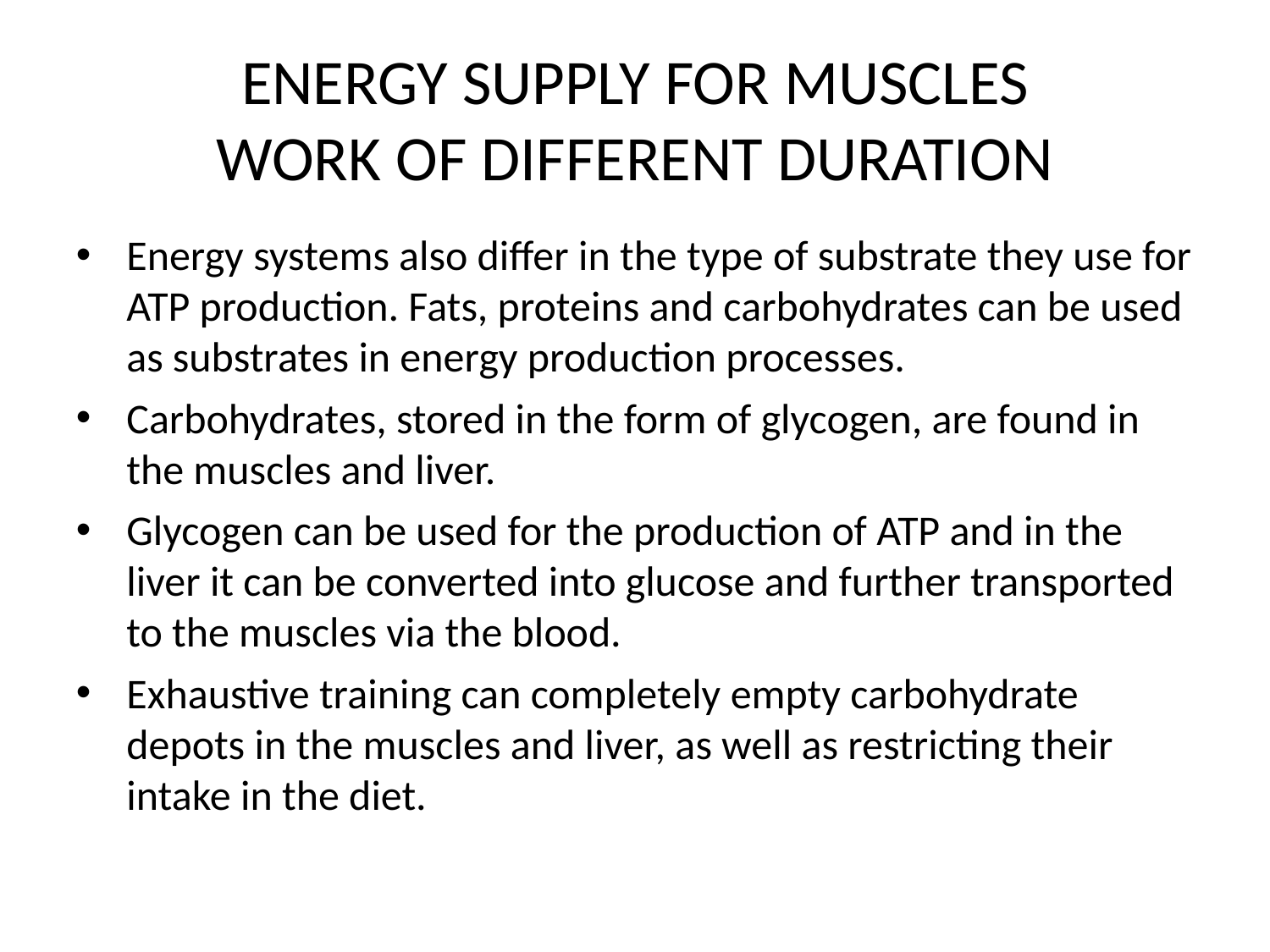

ENERGY SUPPLY FOR MUSCLES
WORK OF DIFFERENT DURATION
Energy systems also differ in the type of substrate they use for ATP production. Fats, proteins and carbohydrates can be used as substrates in energy production processes.
Carbohydrates, stored in the form of glycogen, are found in the muscles and liver.
Glycogen can be used for the production of ATP and in the liver it can be converted into glucose and further transported to the muscles via the blood.
Exhaustive training can completely empty carbohydrate depots in the muscles and liver, as well as restricting their intake in the diet.